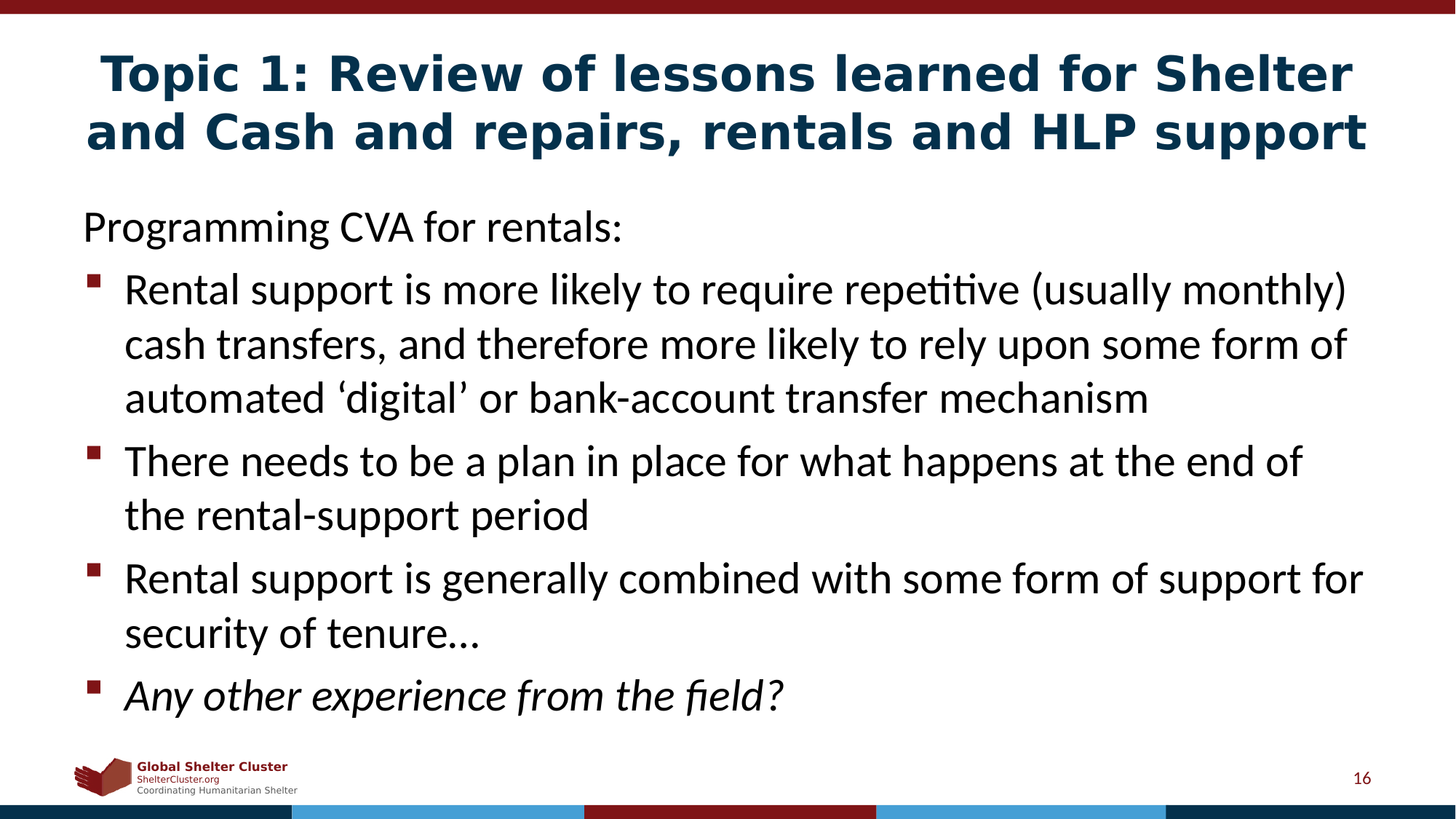

# Topic 1: Review of lessons learned for Shelter and Cash and repairs, rentals and HLP support
Programming CVA for rentals:
Rental support is more likely to require repetitive (usually monthly) cash transfers, and therefore more likely to rely upon some form of automated ‘digital’ or bank-account transfer mechanism
There needs to be a plan in place for what happens at the end of the rental-support period
Rental support is generally combined with some form of support for security of tenure…
Any other experience from the field?
16